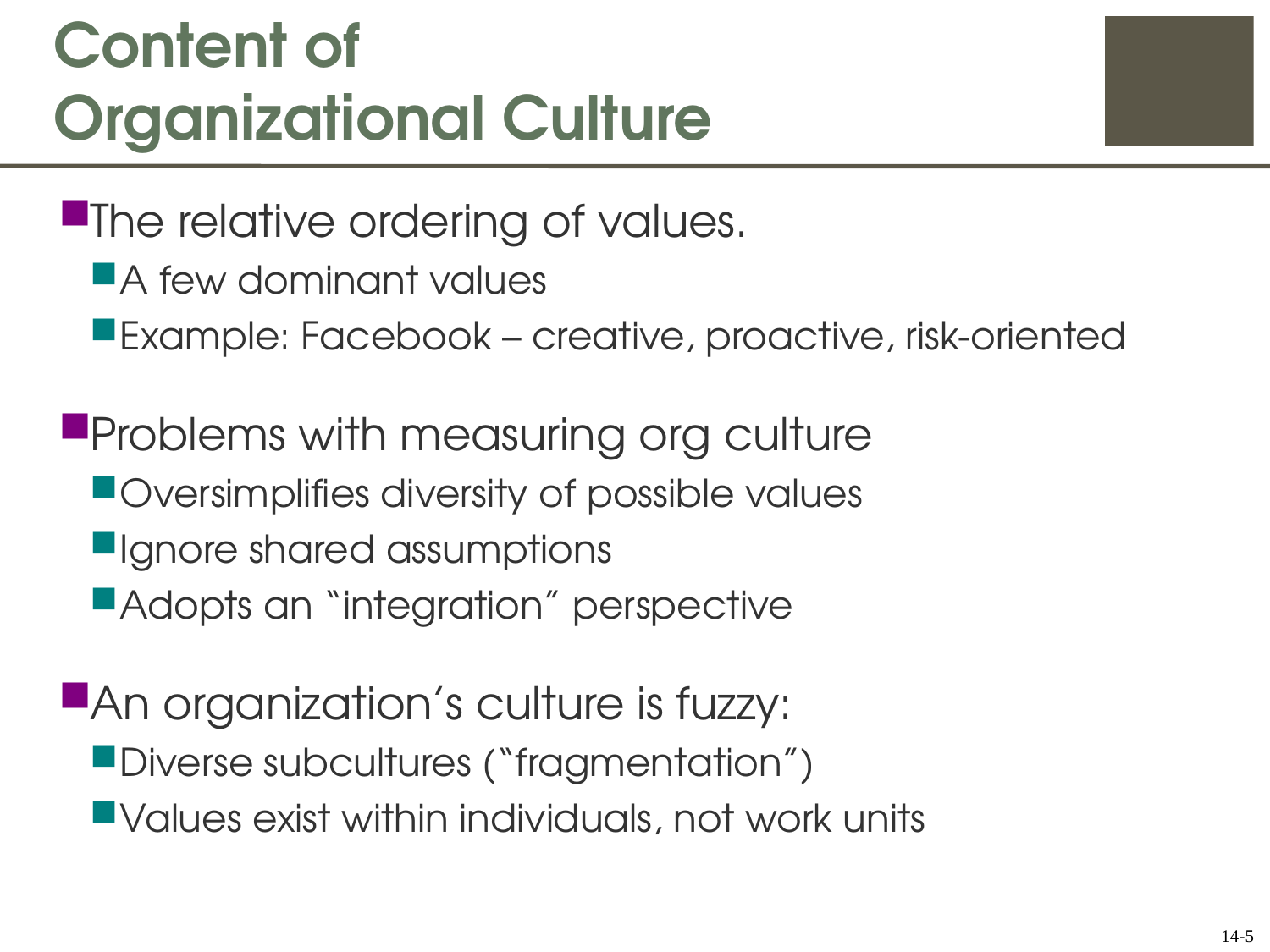

# Content of Organizational Culture
The relative ordering of values.
A few dominant values
Example: Facebook – creative, proactive, risk-oriented
Problems with measuring org culture
Oversimplifies diversity of possible values
Ignore shared assumptions
Adopts an “integration” perspective
An organization’s culture is fuzzy:
Diverse subcultures (“fragmentation”)
Values exist within individuals, not work units